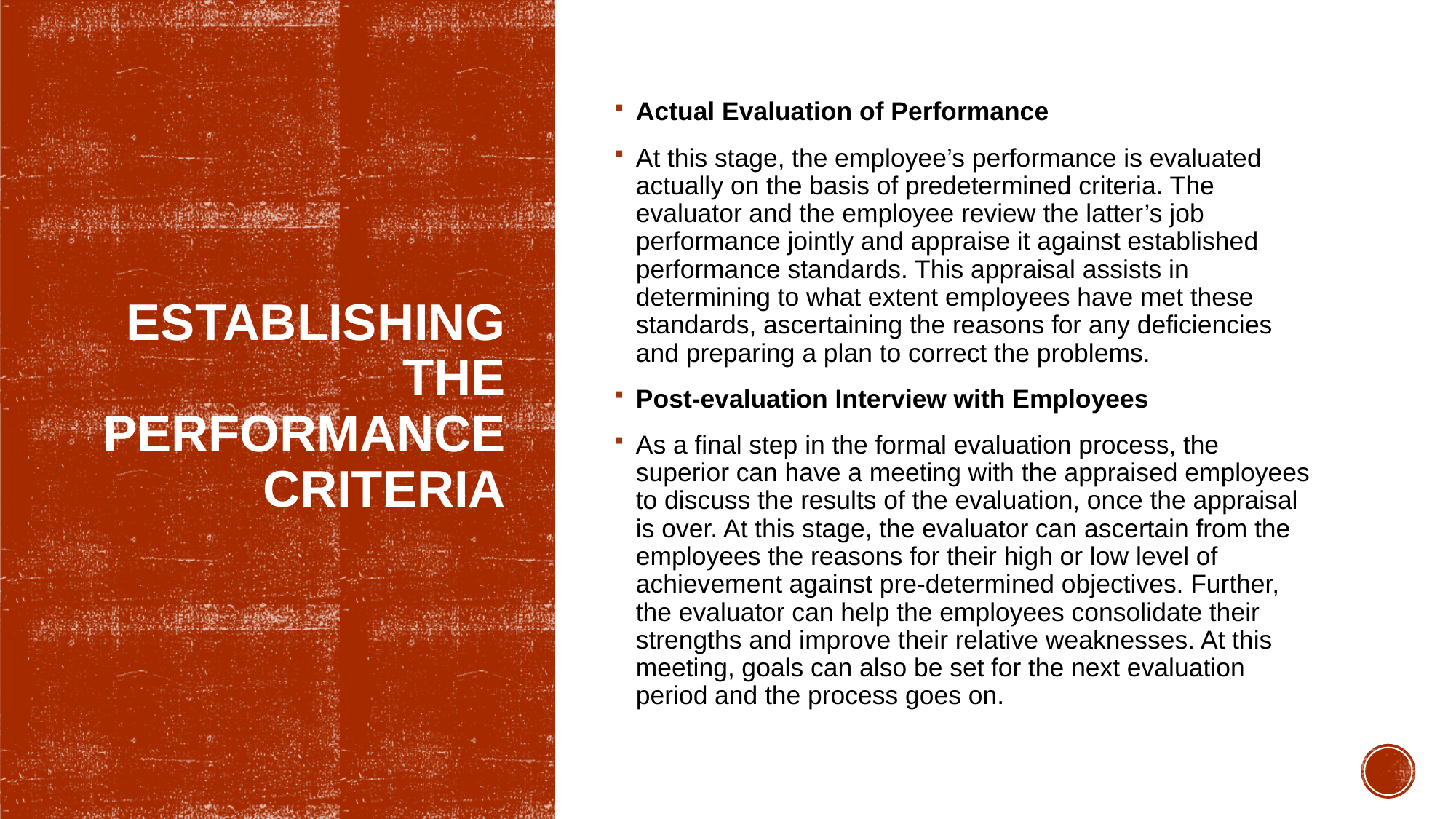

Actual Evaluation of Performance
At this stage, the employee’s performance is evaluated actually on the basis of predetermined criteria. The evaluator and the employee review the latter’s job performance jointly and appraise it against established performance standards. This appraisal assists in determining to what extent employees have met these standards, ascertaining the reasons for any deficiencies and preparing a plan to correct the problems.
Post-evaluation Interview with Employees
As a final step in the formal evaluation process, the superior can have a meeting with the appraised employees to discuss the results of the evaluation, once the appraisal is over. At this stage, the evaluator can ascertain from the employees the reasons for their high or low level of achievement against pre-determined objectives. Further, the evaluator can help the employees consolidate their strengths and improve their relative weaknesses. At this meeting, goals can also be set for the next evaluation period and the process goes on.
# Establishing the Performance Criteria